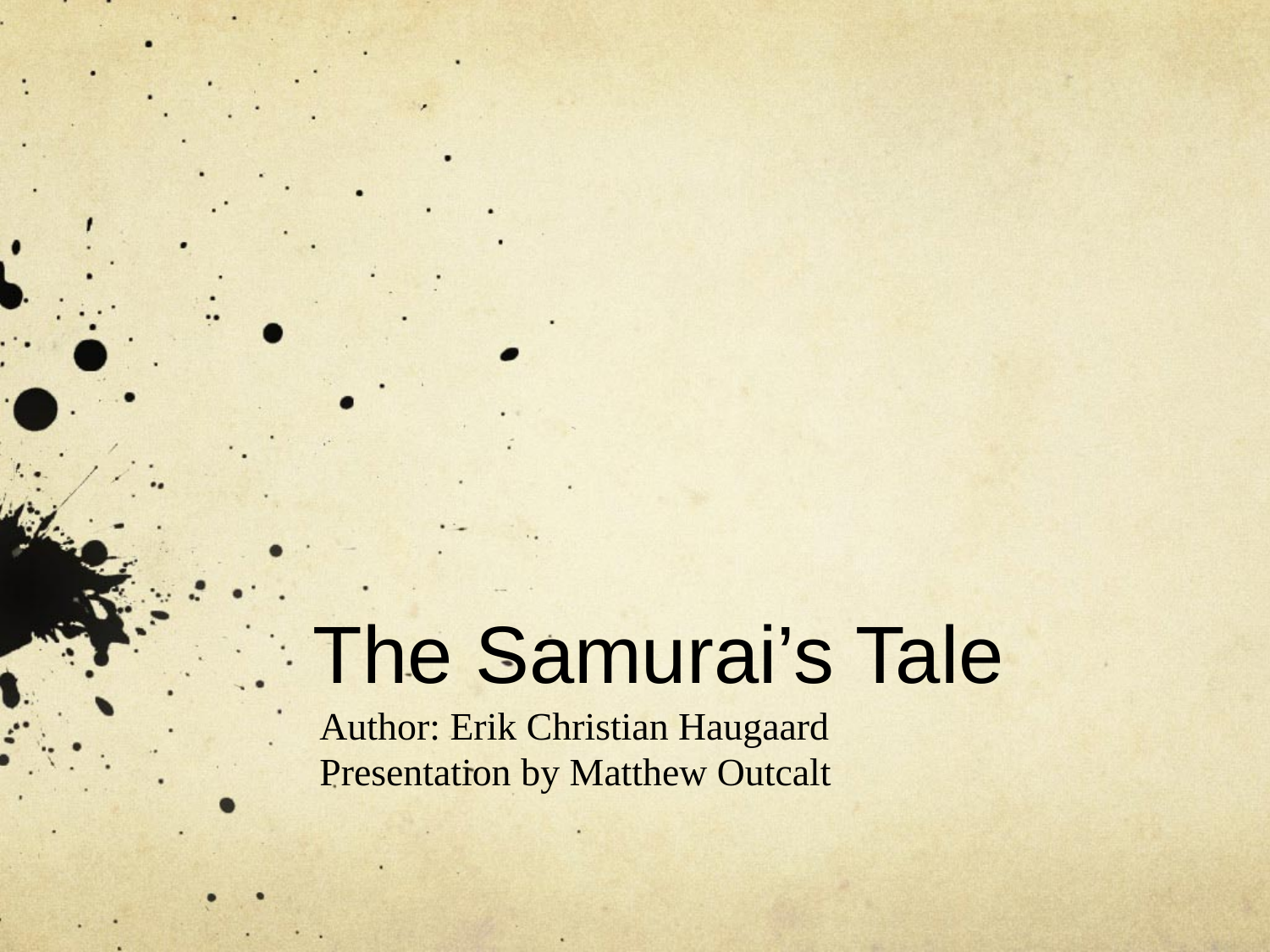

# The Samurai’s Tale
Author: Erik Christian Haugaard
Presentation by Matthew Outcalt